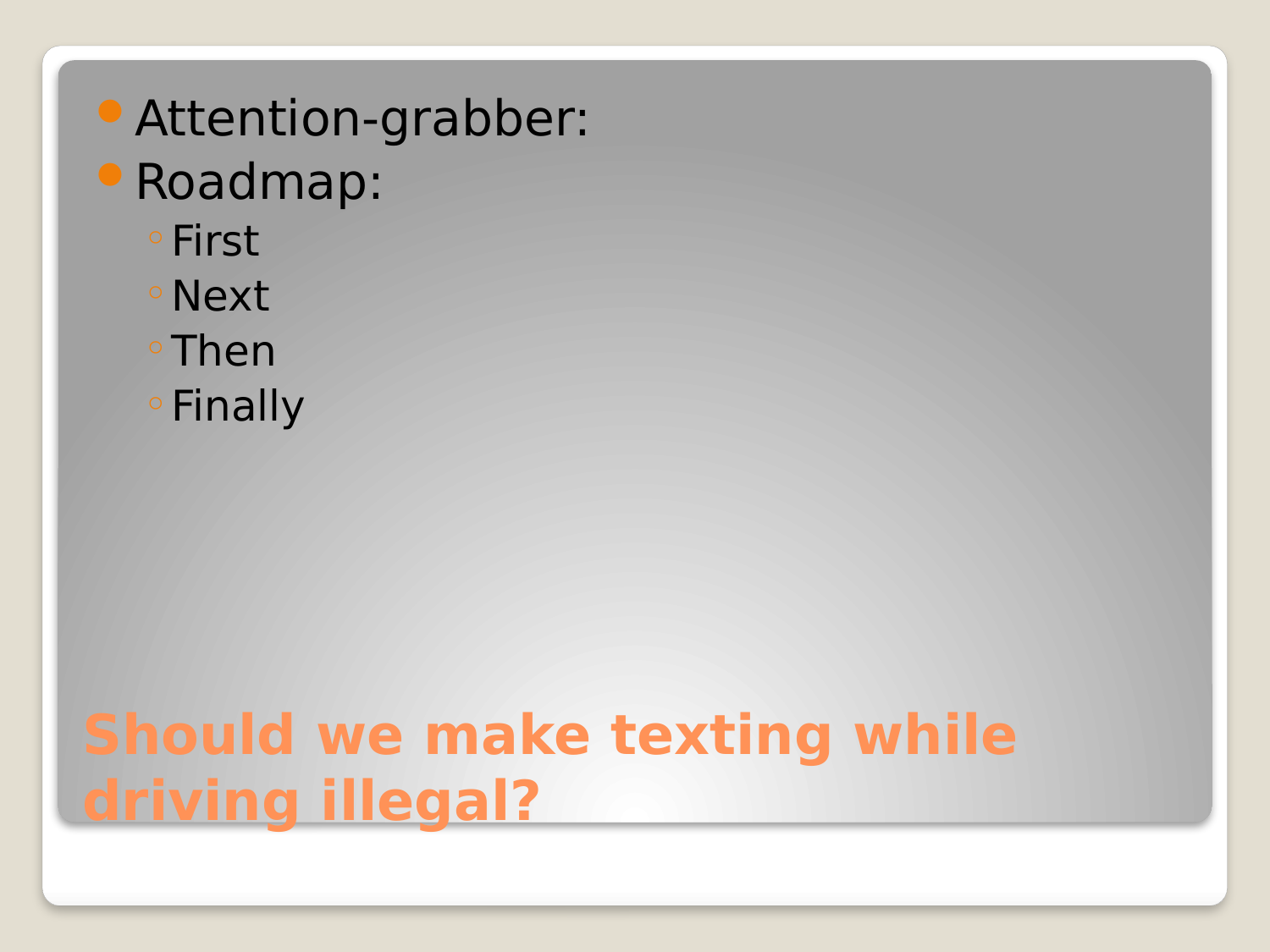

Attention-grabber:
Roadmap:
First
Next
Then
Finally
# Should we make texting while driving illegal?